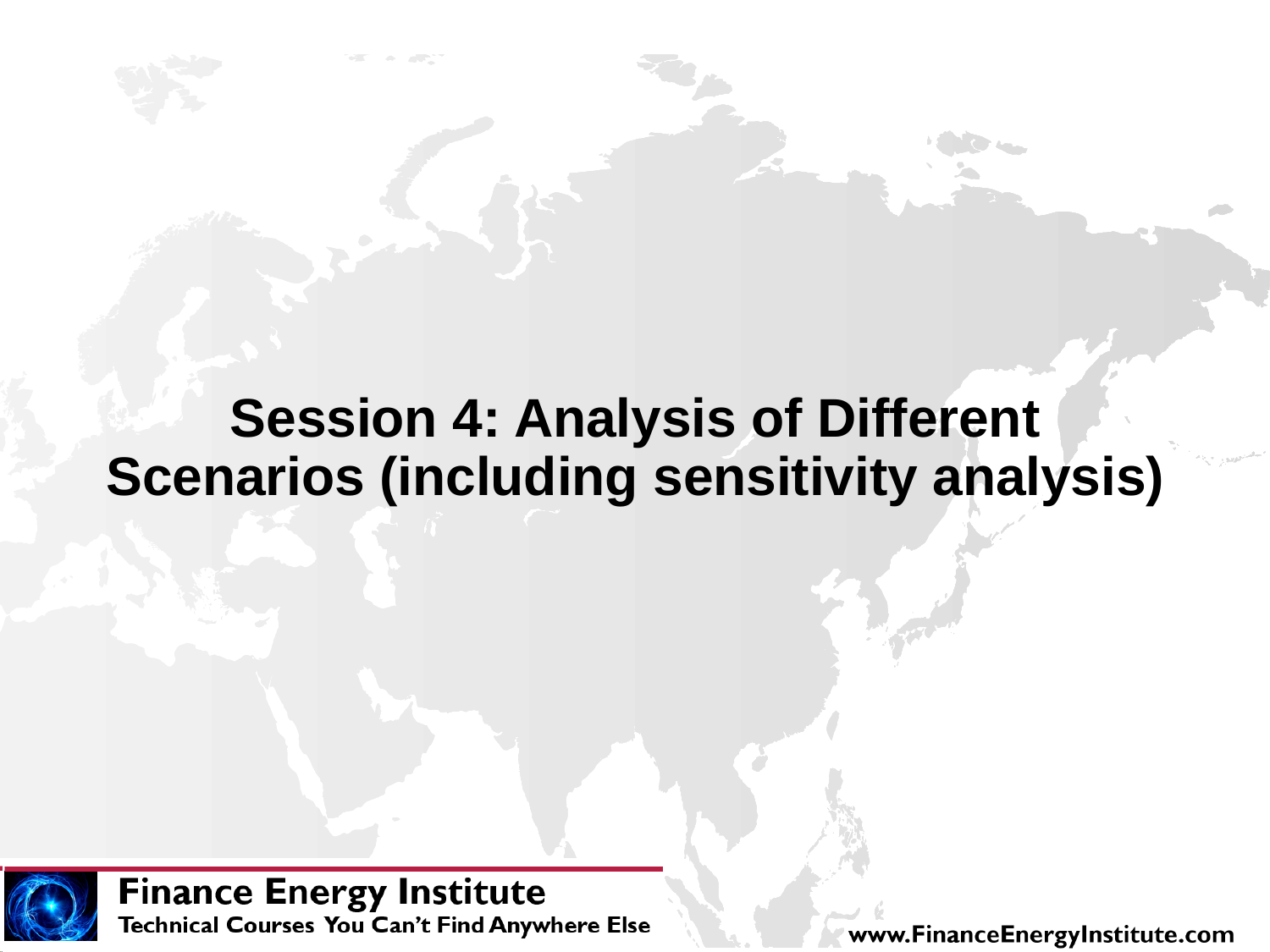

# Session 4: Analysis of Different Scenarios (including sensitivity analysis)